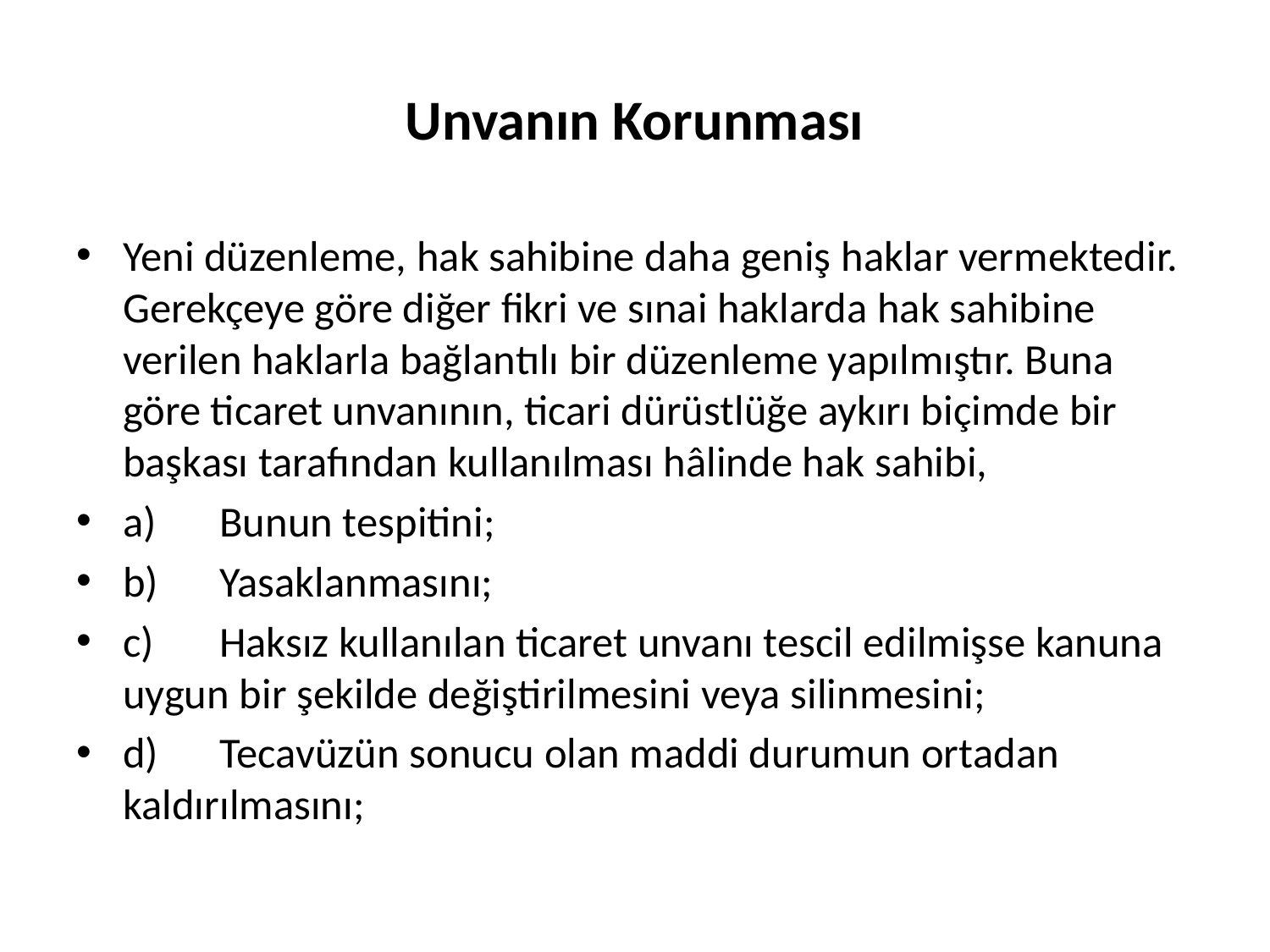

# Unvanın Korunması
Yeni düzenleme, hak sahibine daha geniş haklar vermektedir. Gerekçeye göre diğer fikri ve sınai haklarda hak sahibine verilen haklarla bağlantılı bir düzenleme yapılmıştır. Buna göre ticaret unvanının, ticari dürüstlüğe aykırı biçimde bir başkası tarafından kullanılması hâlinde hak sahibi,
a)	Bunun tespitini;
b)	Yasaklanmasını;
c)	Haksız kullanılan ticaret unvanı tescil edilmişse kanuna uygun bir şekilde değiştirilmesini veya silinmesini;
d)	Tecavüzün sonucu olan maddi durumun ortadan kaldırılmasını;